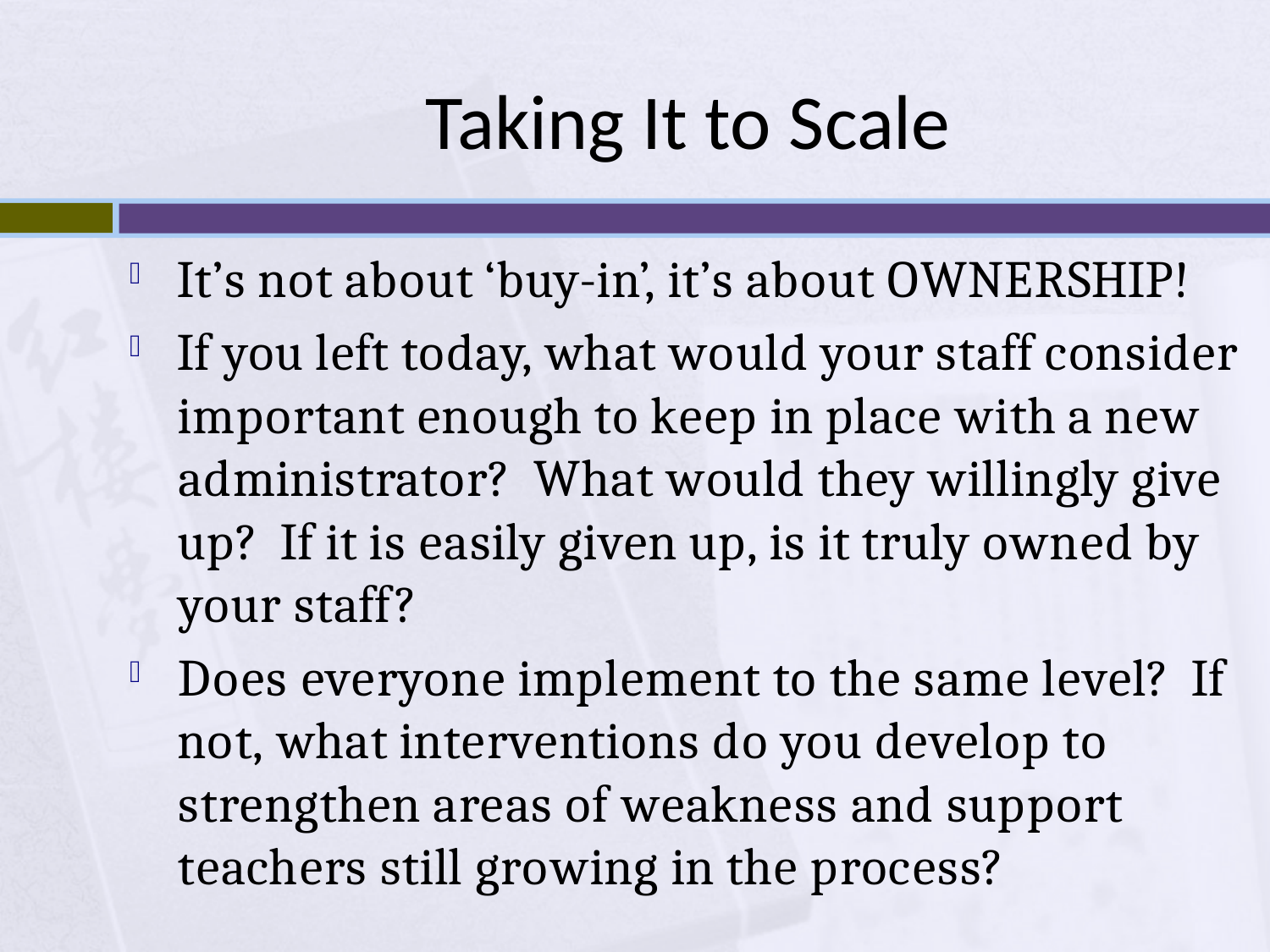

# Taking It to Scale
It’s not about ‘buy-in’, it’s about OWNERSHIP!
If you left today, what would your staff consider important enough to keep in place with a new administrator?  What would they willingly give up?  If it is easily given up, is it truly owned by your staff?
Does everyone implement to the same level?  If not, what interventions do you develop to strengthen areas of weakness and support teachers still growing in the process?